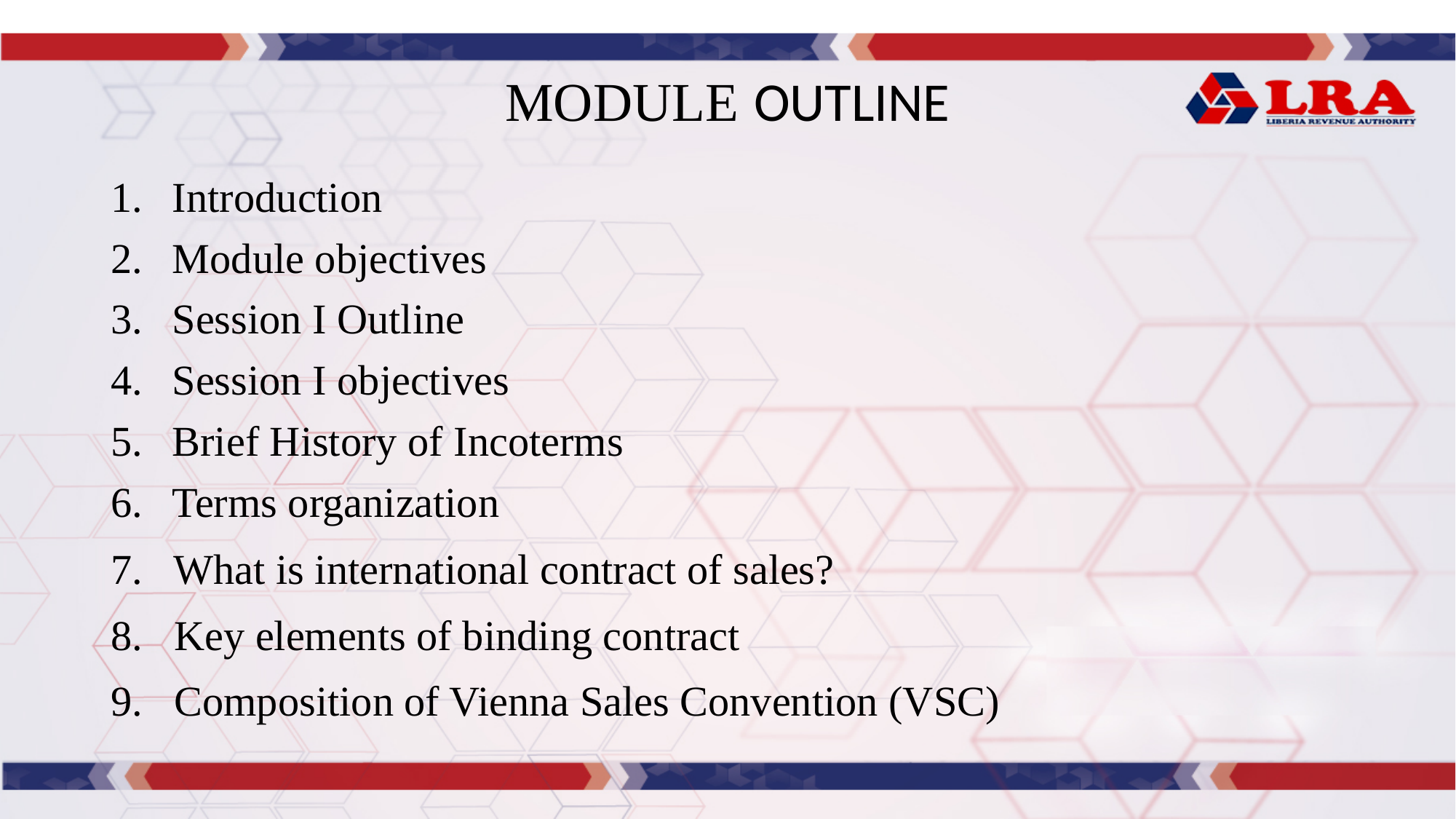

# MODULE OUTLINE
Introduction
Module objectives
Session I Outline
Session I objectives
Brief History of Incoterms
Terms organization
7.   What is international contract of sales?
8.   Key elements of binding contract
9.   Composition of Vienna Sales Convention (VSC)